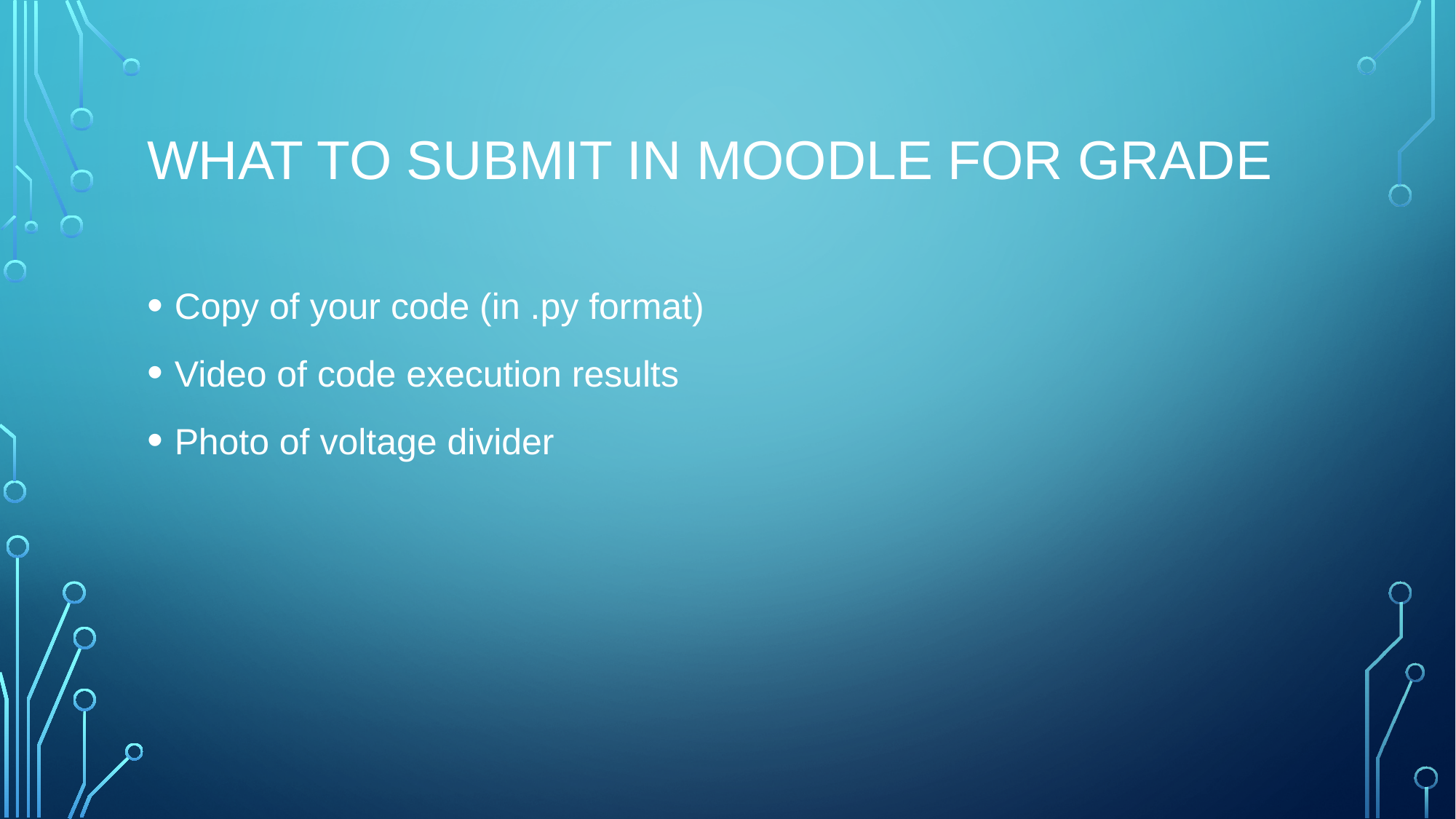

# What to submit in Moodle for grade
Copy of your code (in .py format)
Video of code execution results
Photo of voltage divider